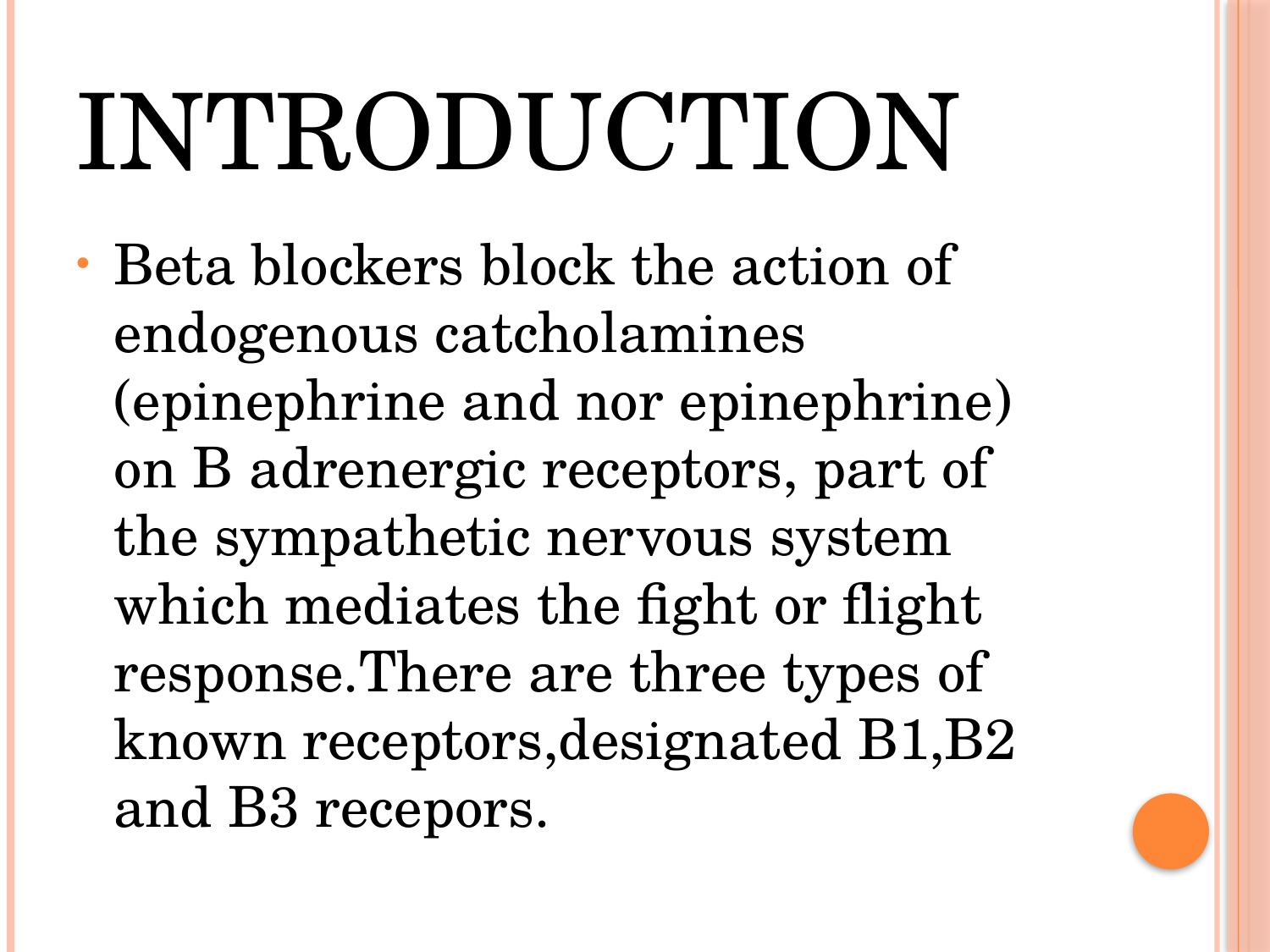

# Introduction
Beta blockers block the action of endogenous catcholamines (epinephrine and nor epinephrine) on B adrenergic receptors, part of the sympathetic nervous system which mediates the fight or flight response.There are three types of known receptors,designated B1,B2 and B3 recepors.